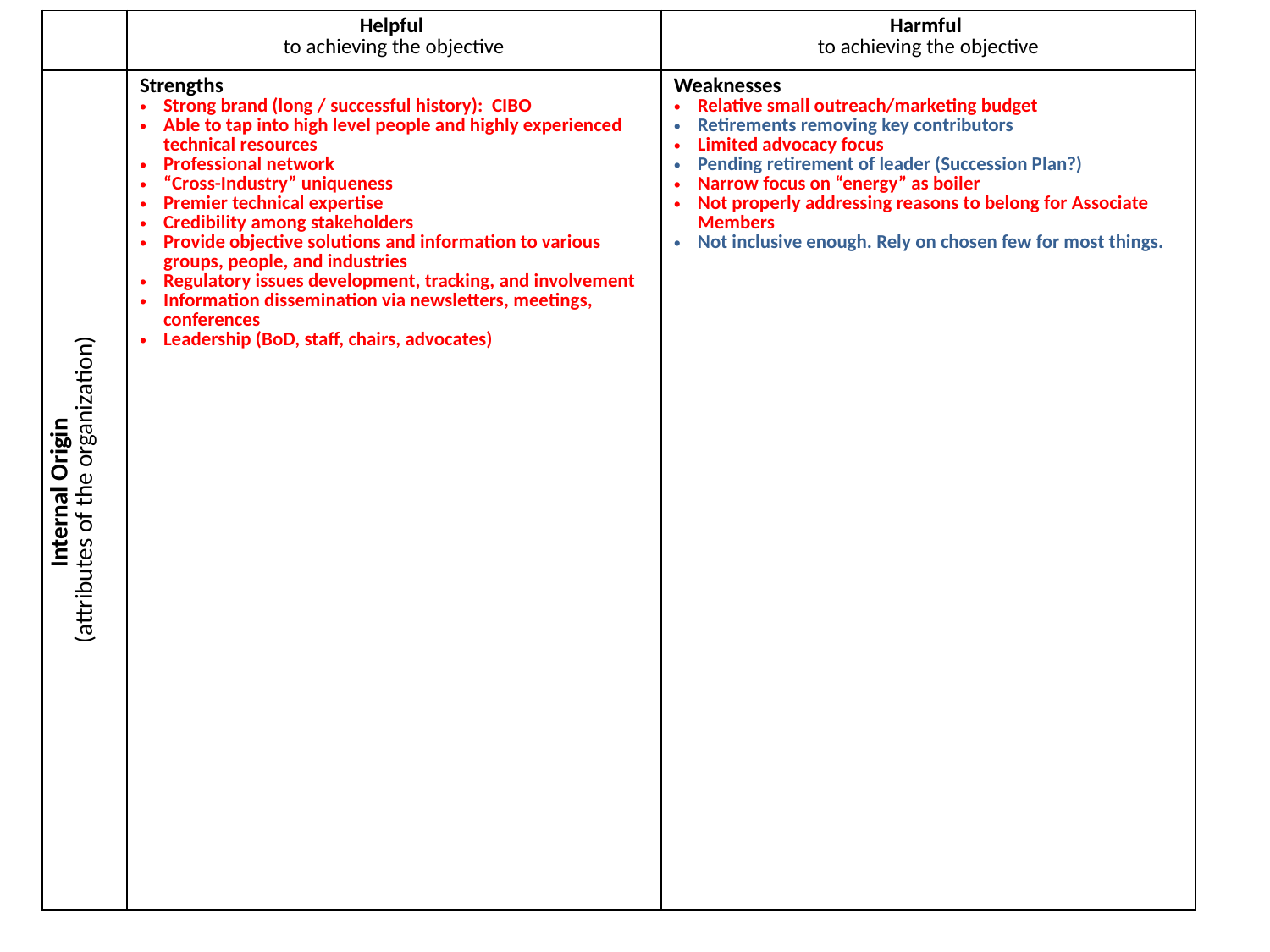

|  | Helpful to achieving the objective | Harmful to achieving the objective |
| --- | --- | --- |
| Internal Origin (attributes of the organization) | Strengths Strong brand (long / successful history): CIBO Able to tap into high level people and highly experienced technical resources Professional network “Cross-Industry” uniqueness Premier technical expertise Credibility among stakeholders Provide objective solutions and information to various groups, people, and industries Regulatory issues development, tracking, and involvement Information dissemination via newsletters, meetings, conferences Leadership (BoD, staff, chairs, advocates) | Weaknesses Relative small outreach/marketing budget Retirements removing key contributors Limited advocacy focus Pending retirement of leader (Succession Plan?) Narrow focus on “energy” as boiler Not properly addressing reasons to belong for Associate Members Not inclusive enough. Rely on chosen few for most things. |